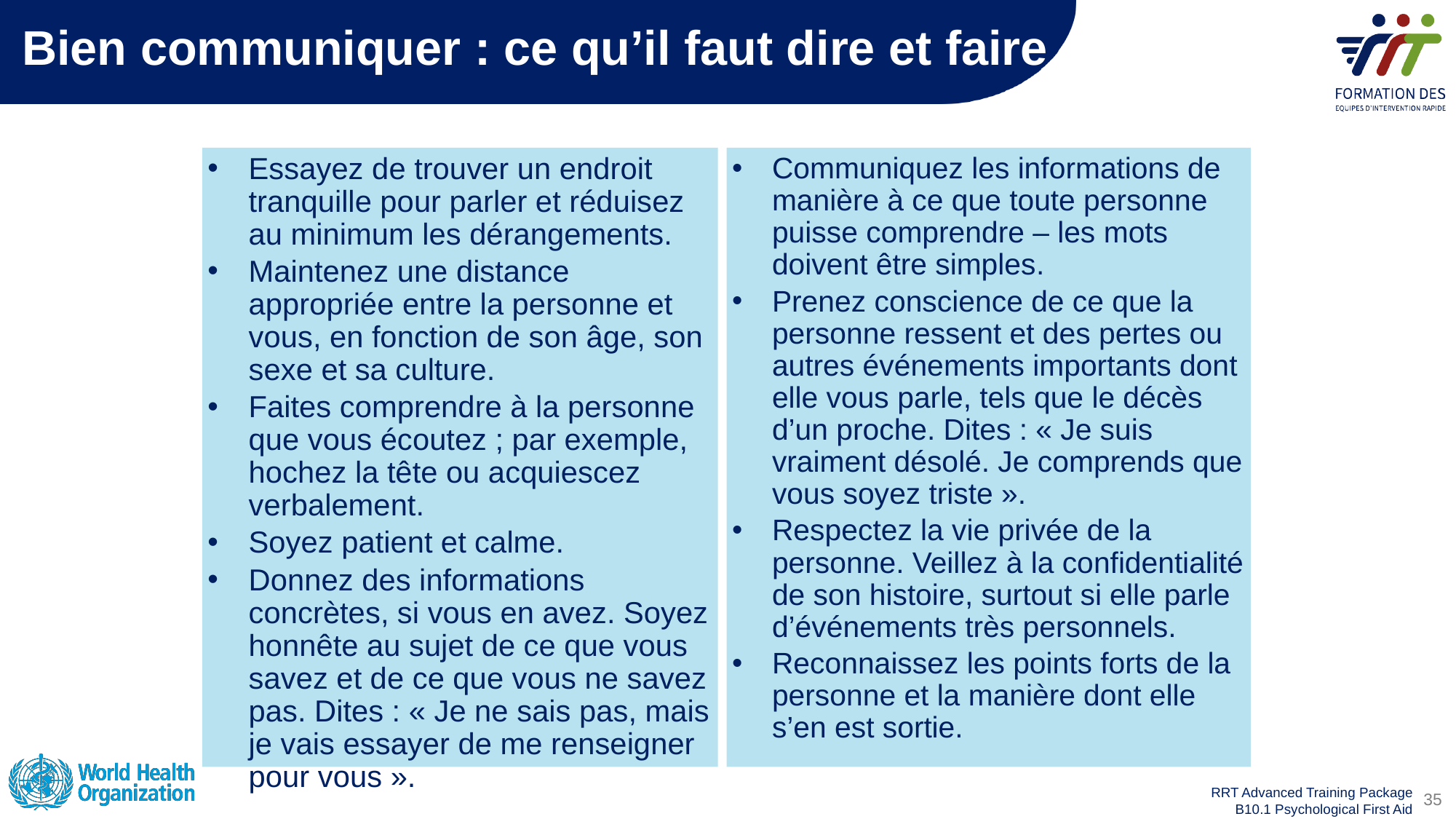

Bien communiquer : ce qu’il faut dire et faire
Essayez de trouver un endroit tranquille pour parler et réduisez au minimum les dérangements.
Maintenez une distance appropriée entre la personne et vous, en fonction de son âge, son sexe et sa culture.
Faites comprendre à la personne que vous écoutez ; par exemple, hochez la tête ou acquiescez verbalement.
Soyez patient et calme.
Donnez des informations concrètes, si vous en avez. Soyez honnête au sujet de ce que vous savez et de ce que vous ne savez pas. Dites : « Je ne sais pas, mais je vais essayer de me renseigner pour vous ».

Communiquez les informations de manière à ce que toute personne puisse comprendre – les mots doivent être simples.
Prenez conscience de ce que la personne ressent et des pertes ou autres événements importants dont elle vous parle, tels que le décès d’un proche. Dites : « Je suis vraiment désolé. Je comprends que vous soyez triste ».
Respectez la vie privée de la personne. Veillez à la confidentialité de son histoire, surtout si elle parle d’événements très personnels.
Reconnaissez les points forts de la personne et la manière dont elle s’en est sortie.